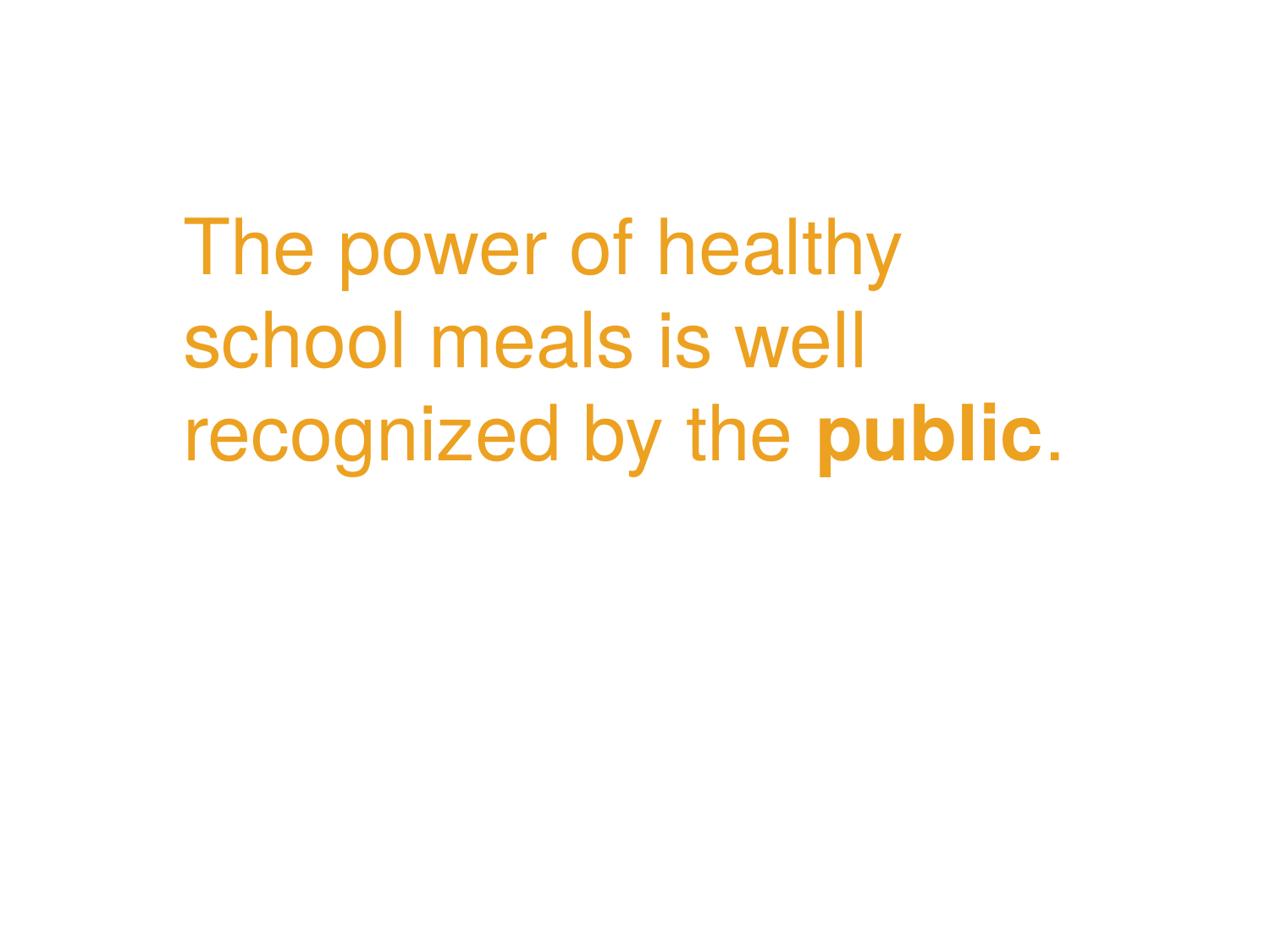

The power of healthy school meals is well recognized by the public.